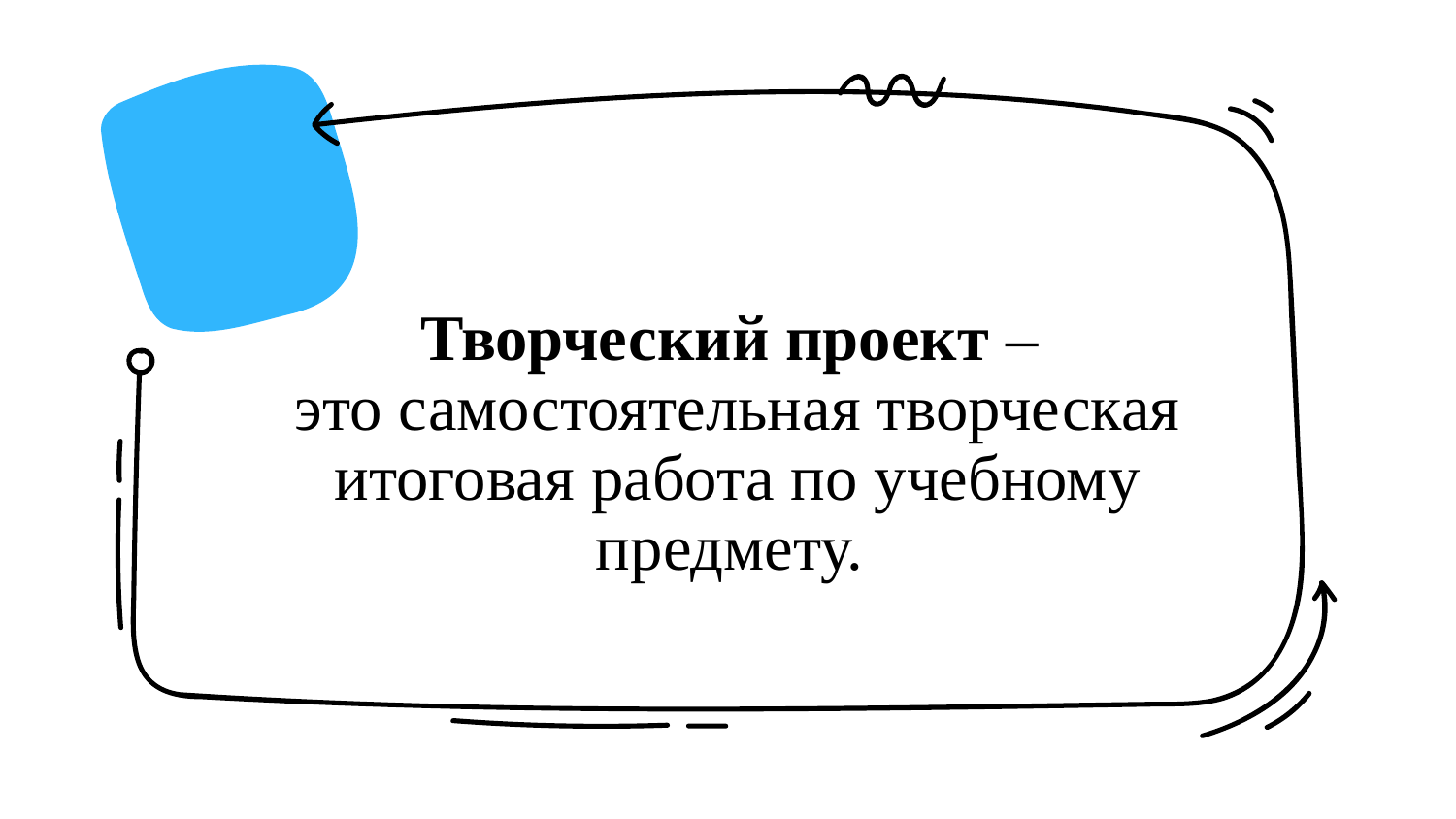

# Творческий проект – это самостоятельная творческая итоговая работа по учебному предмету.